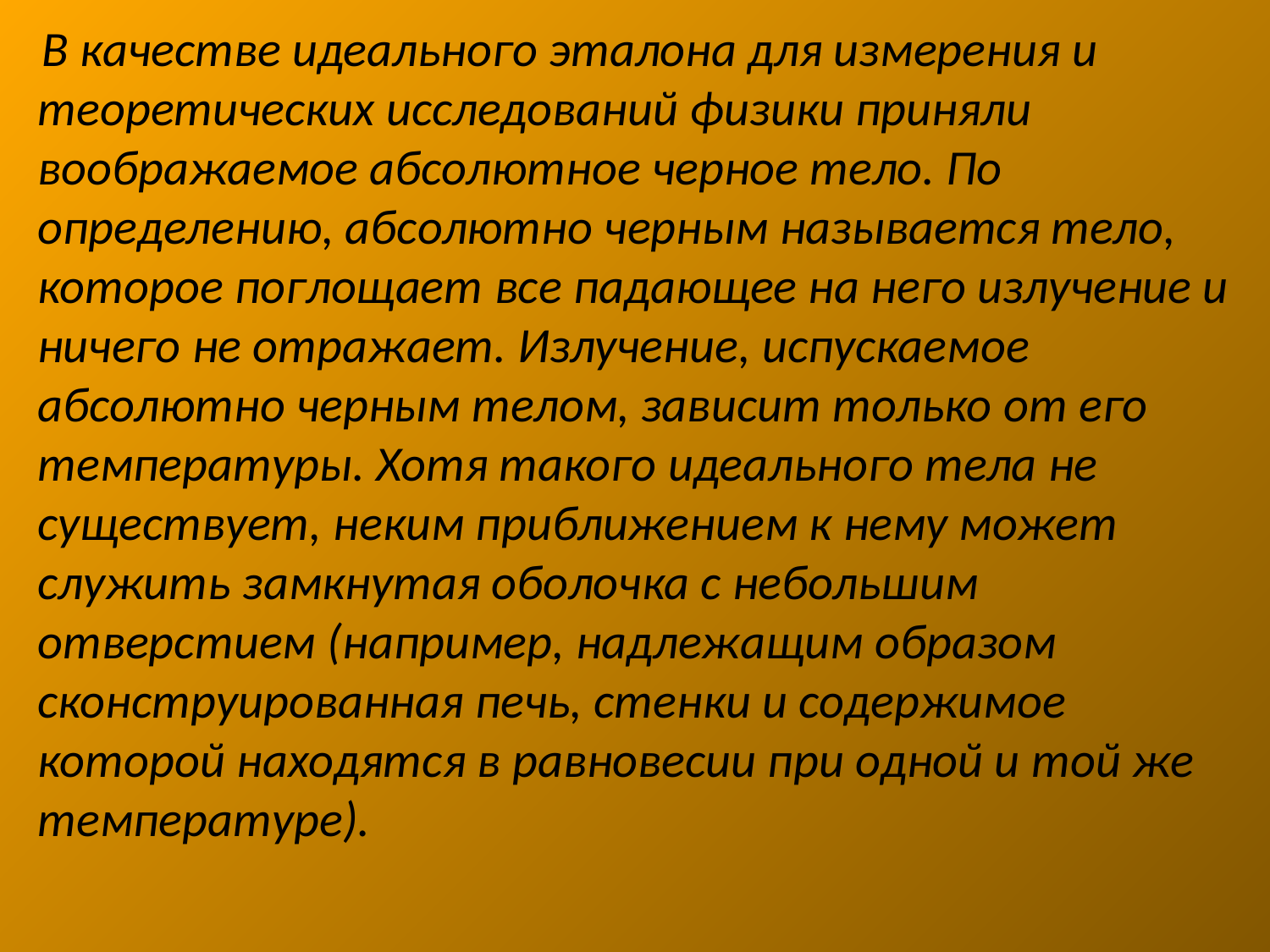

В качестве идеального эталона для измерения и теоретических исследований физики приняли воображаемое абсолютное черное тело. По определению, абсолютно черным называется тело, которое поглощает все падающее на него излучение и ничего не отражает. Излучение, испускаемое абсолютно черным телом, зависит только от его температуры. Хотя такого идеального тела не существует, неким приближением к нему может служить замкнутая оболочка с небольшим отверстием (например, надлежащим образом сконструированная печь, стенки и содержимое которой находятся в равновесии при одной и той же температуре).